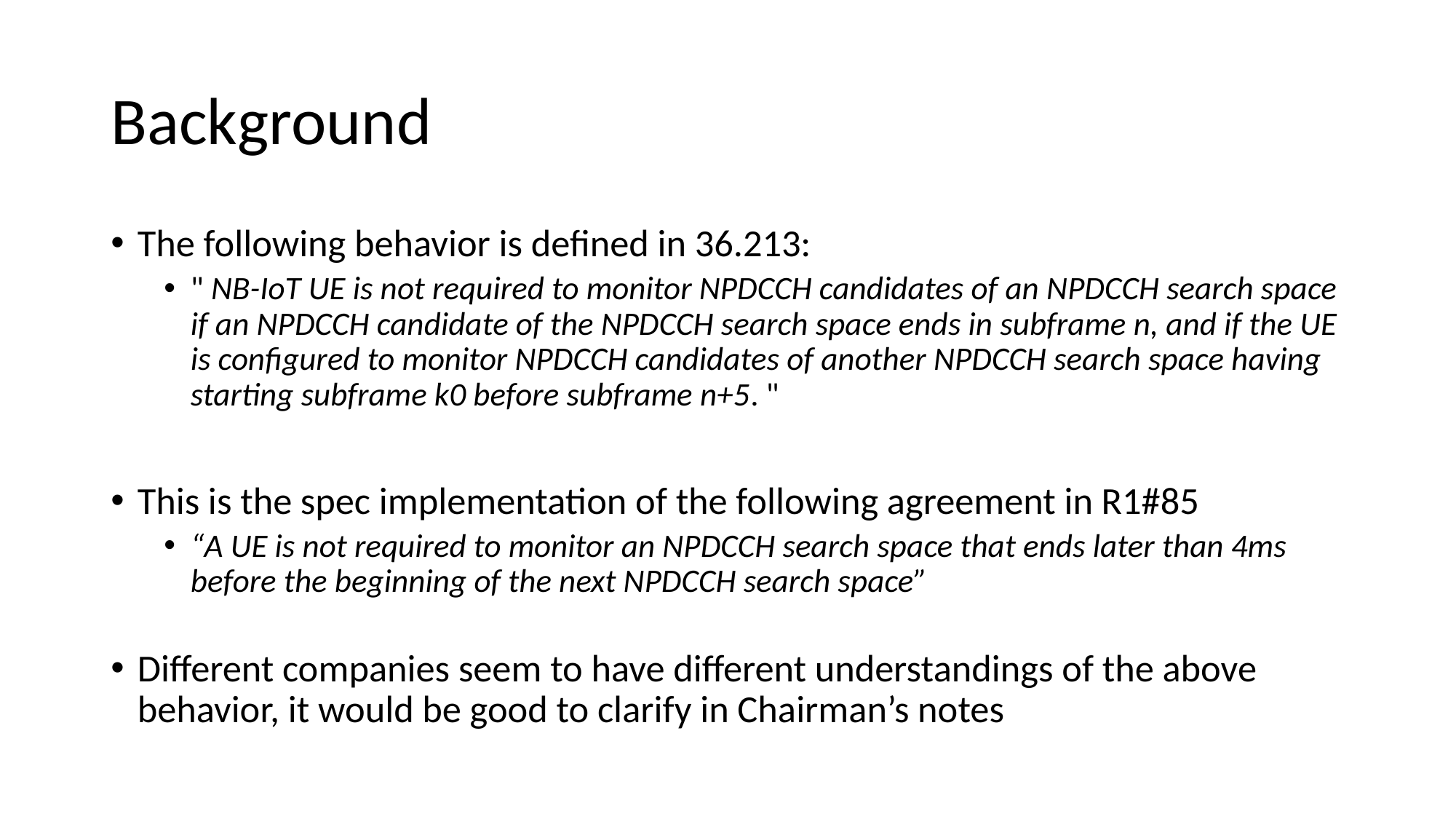

# Background
The following behavior is defined in 36.213:
" NB-IoT UE is not required to monitor NPDCCH candidates of an NPDCCH search space if an NPDCCH candidate of the NPDCCH search space ends in subframe n, and if the UE is configured to monitor NPDCCH candidates of another NPDCCH search space having starting subframe k0 before subframe n+5. "

This is the spec implementation of the following agreement in R1#85
“A UE is not required to monitor an NPDCCH search space that ends later than 4ms before the beginning of the next NPDCCH search space”
Different companies seem to have different understandings of the above behavior, it would be good to clarify in Chairman’s notes